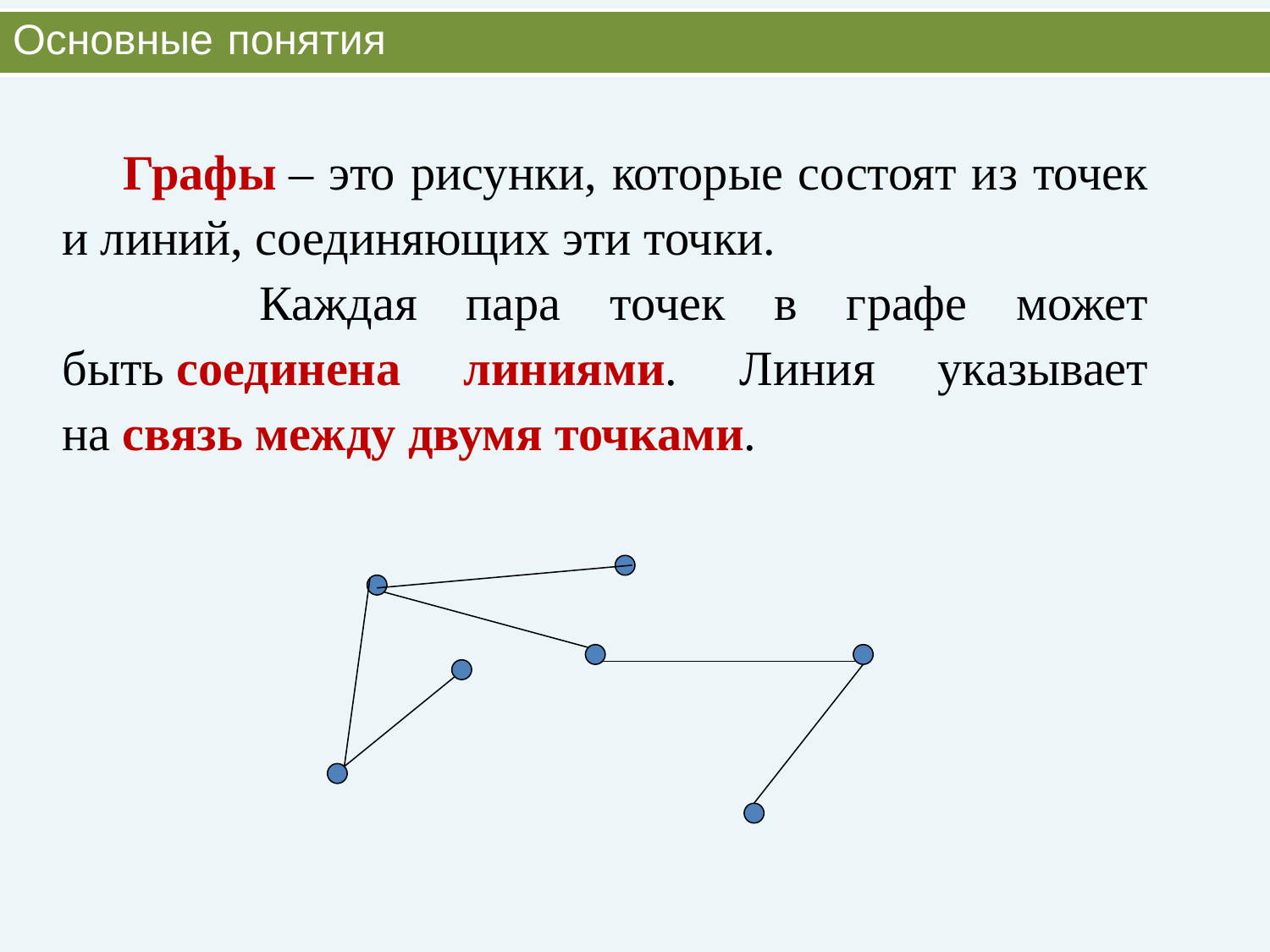

Основные понятия

    Графы – это рисунки, которые состоят из точек и линий, соединяющих эти точки.
    Каждая пара точек в графе может быть соединена линиями. Линия указывает на связь между двумя точками.